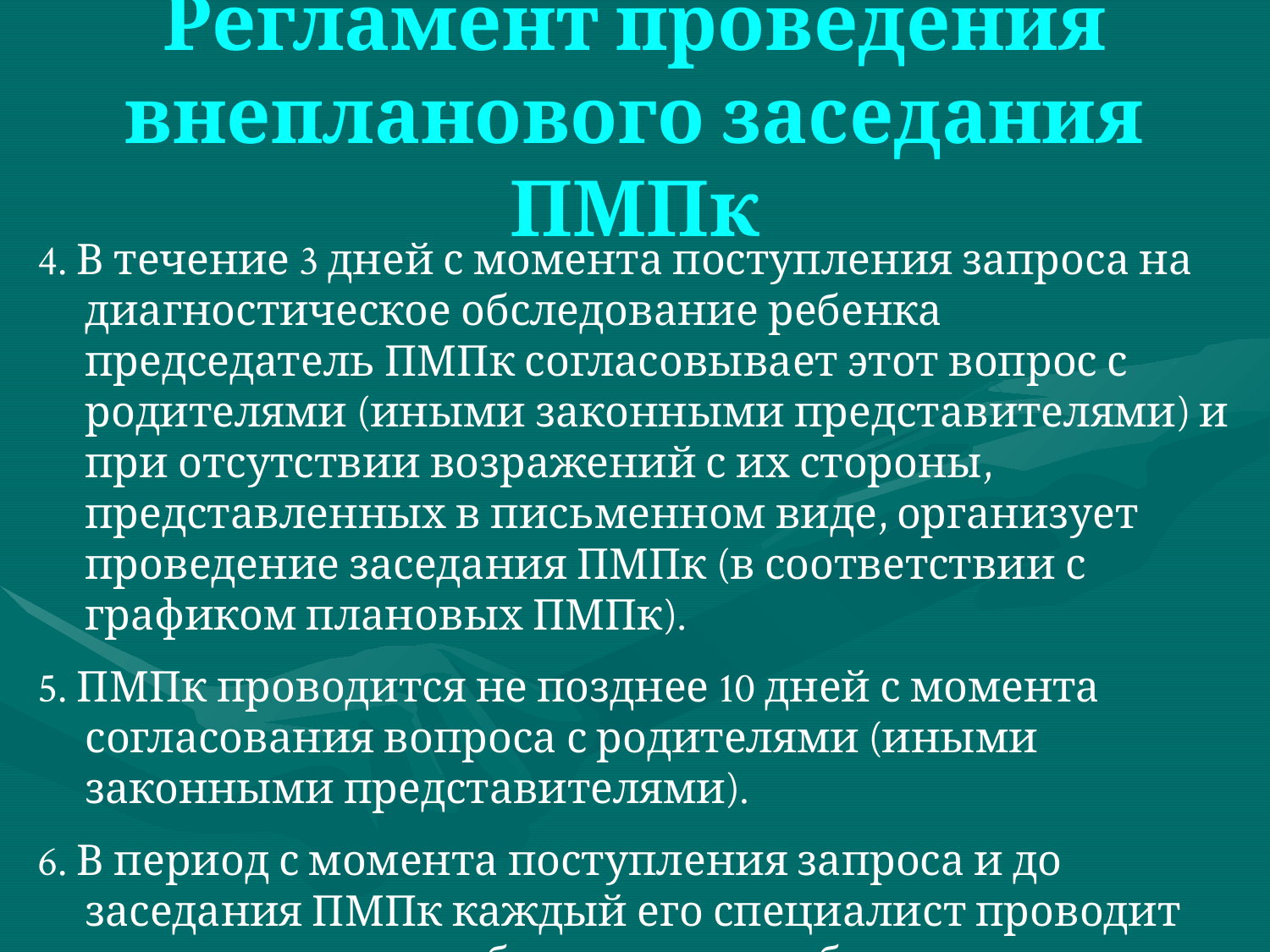

# Регламент проведения внепланового заседания ПМПк
4. В течение 3 дней с момента поступления запроса на диагностическое обследование ребенка председатель ПМПк согласовывает этот вопрос с родителями (иными законными представителями) и при отсутствии возражений с их стороны, представленных в письменном виде, организует проведение заседания ПМПк (в соответствии с графиком плановых ПМПк).
5. ПМПк проводится не позднее 10 дней с момента согласования вопроса с родителями (иными законными представителями).
6. В период с момента поступления запроса и до заседания ПМПк каждый его специалист проводит индивидуальное обследование ребенка, планируя время обследования с учетом его реальной возрастной и психофизической нагрузки.